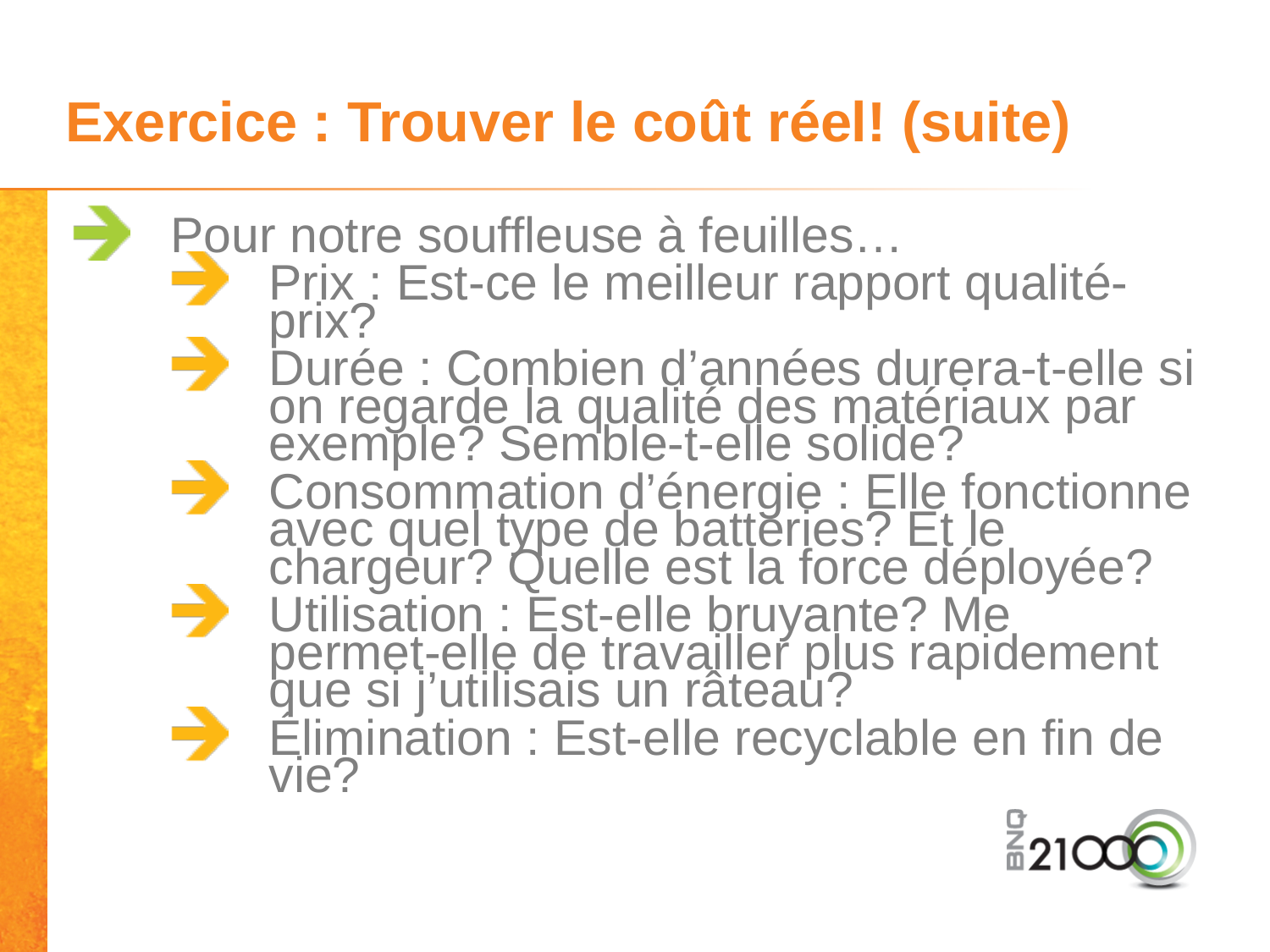

# Exercice : Trouver le coût réel! (suite)
Pour notre souffleuse à feuilles…
Prix : Est-ce le meilleur rapport qualité-prix?
Durée : Combien d’années durera-t-elle si on regarde la qualité des matériaux par exemple? Semble-t-elle solide?
Consommation d’énergie : Elle fonctionne avec quel type de batteries? Et le chargeur? Quelle est la force déployée?
Utilisation : Est-elle bruyante? Me permet-elle de travailler plus rapidement que si j’utilisais un râteau?
Élimination : Est-elle recyclable en fin de vie?